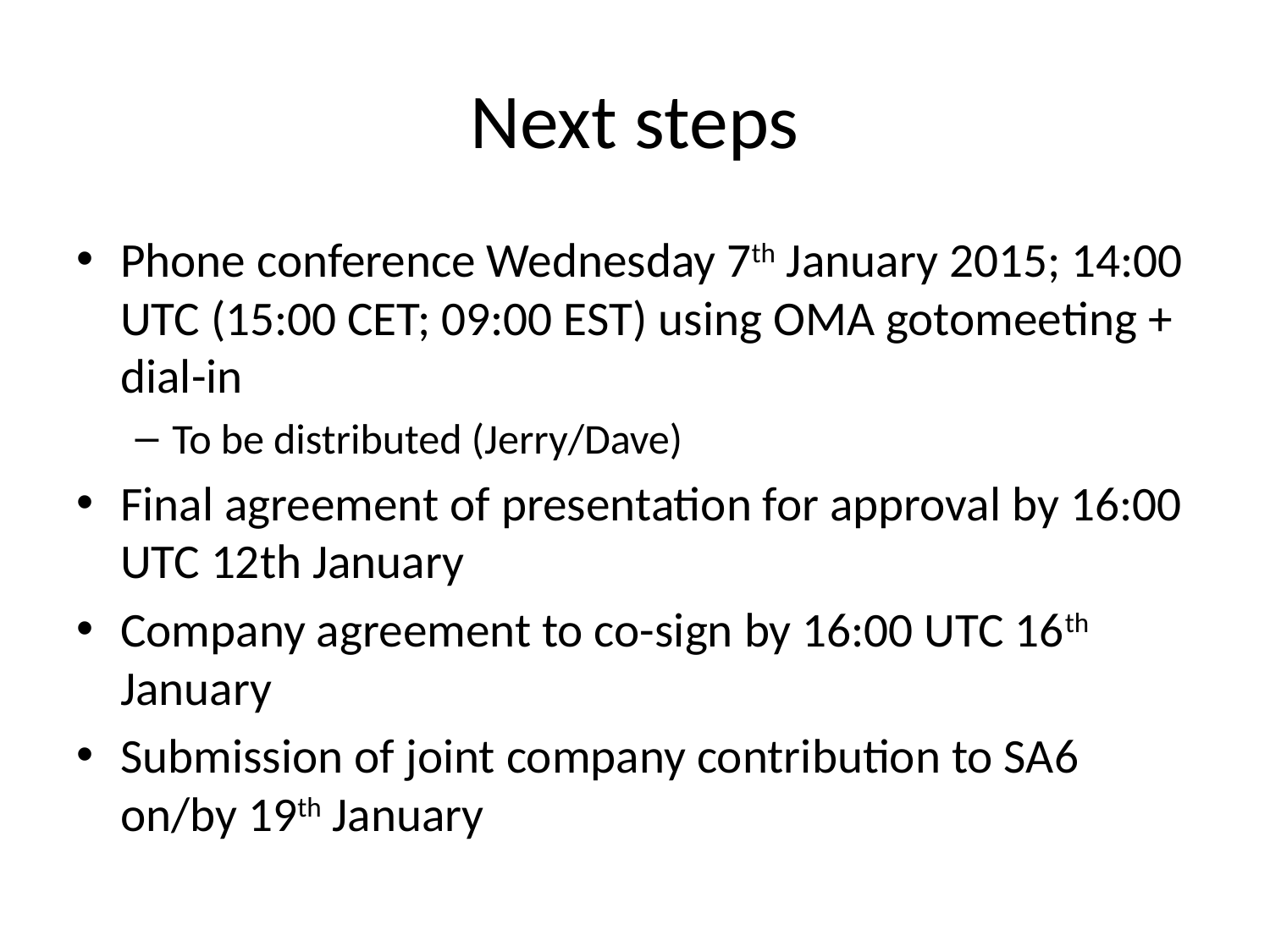

# Next steps
Phone conference Wednesday 7th January 2015; 14:00 UTC (15:00 CET; 09:00 EST) using OMA gotomeeting + dial-in
To be distributed (Jerry/Dave)
Final agreement of presentation for approval by 16:00 UTC 12th January
Company agreement to co-sign by 16:00 UTC 16th January
Submission of joint company contribution to SA6 on/by 19th January